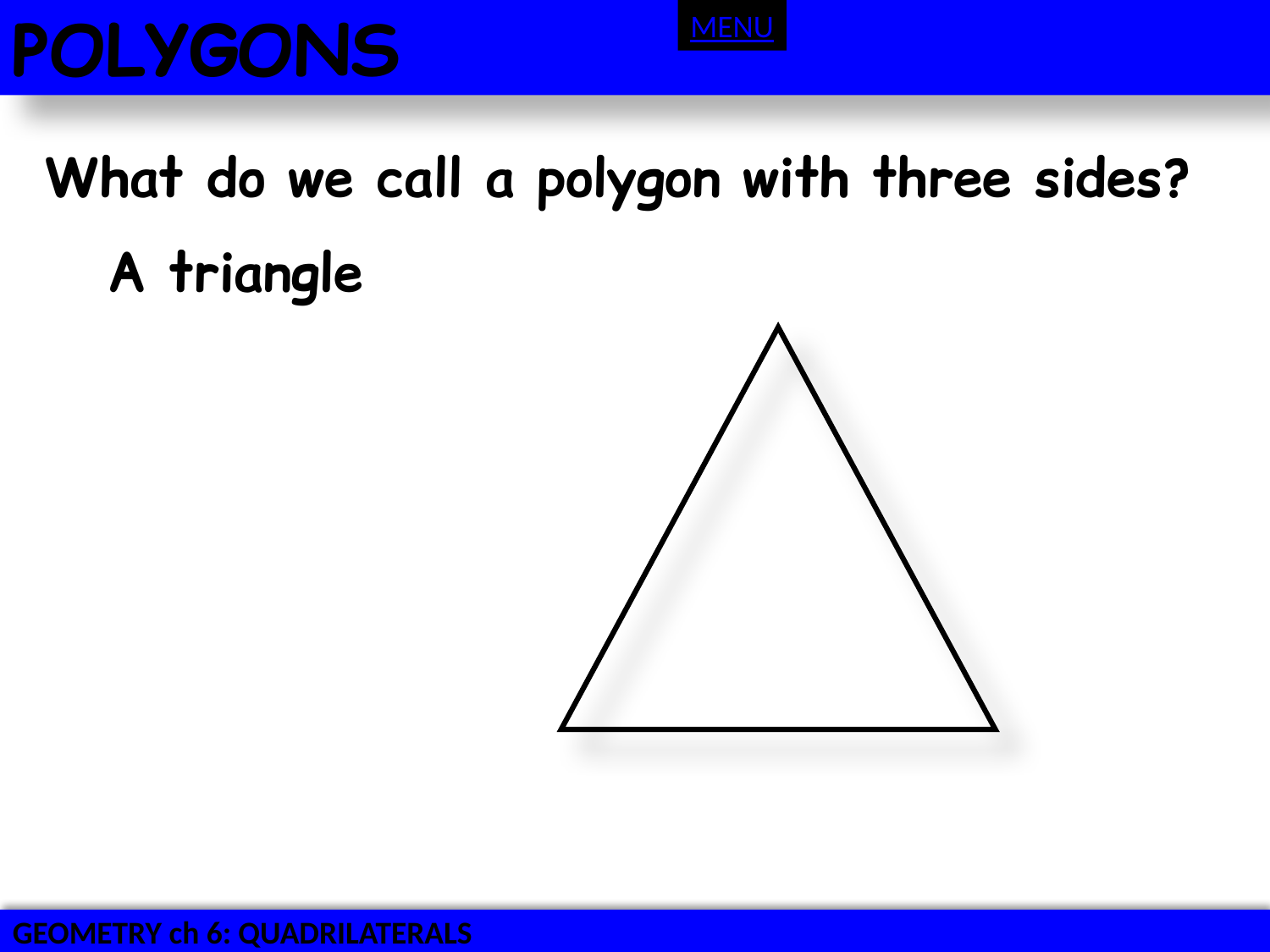

POLYGONS
MENU
What do we call a polygon with three sides?
A triangle

GEOMETRY ch 6: QUADRILATERALS